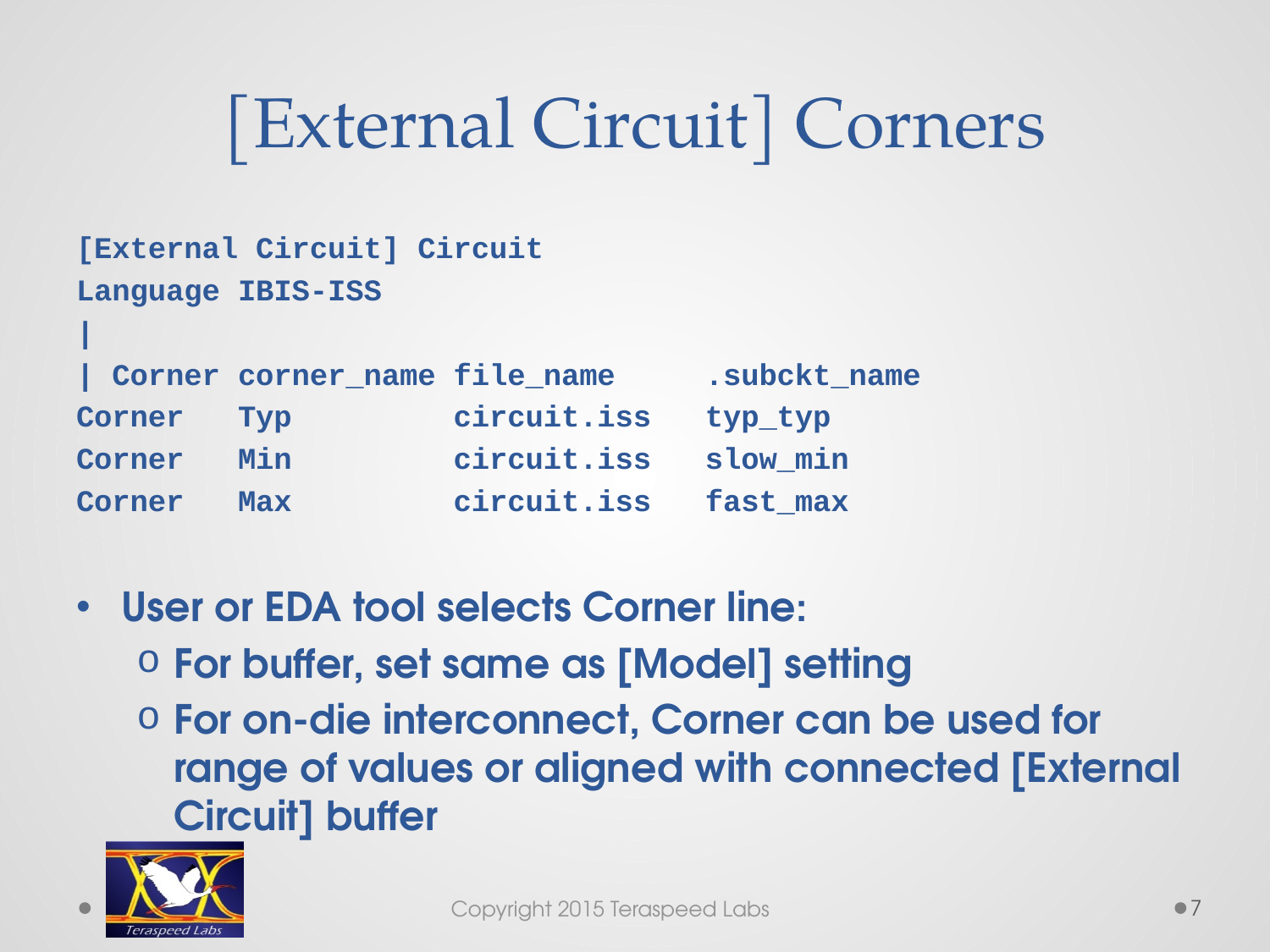

# [External Circuit] Corners
[External Circuit] Circuit
Language IBIS-ISS
|
| Corner corner_name file_name     .subckt_name
Corner   Typ         circuit.iss   typ_typ
Corner   Min         circuit.iss   slow_min
Corner   Max         circuit.iss   fast_max

User or EDA tool selects Corner line:
For buffer, set same as [Model] setting
For on-die interconnect, Corner can be used for range of values or aligned with connected [External Circuit] buffer

7
Copyright 2015 Teraspeed Labs